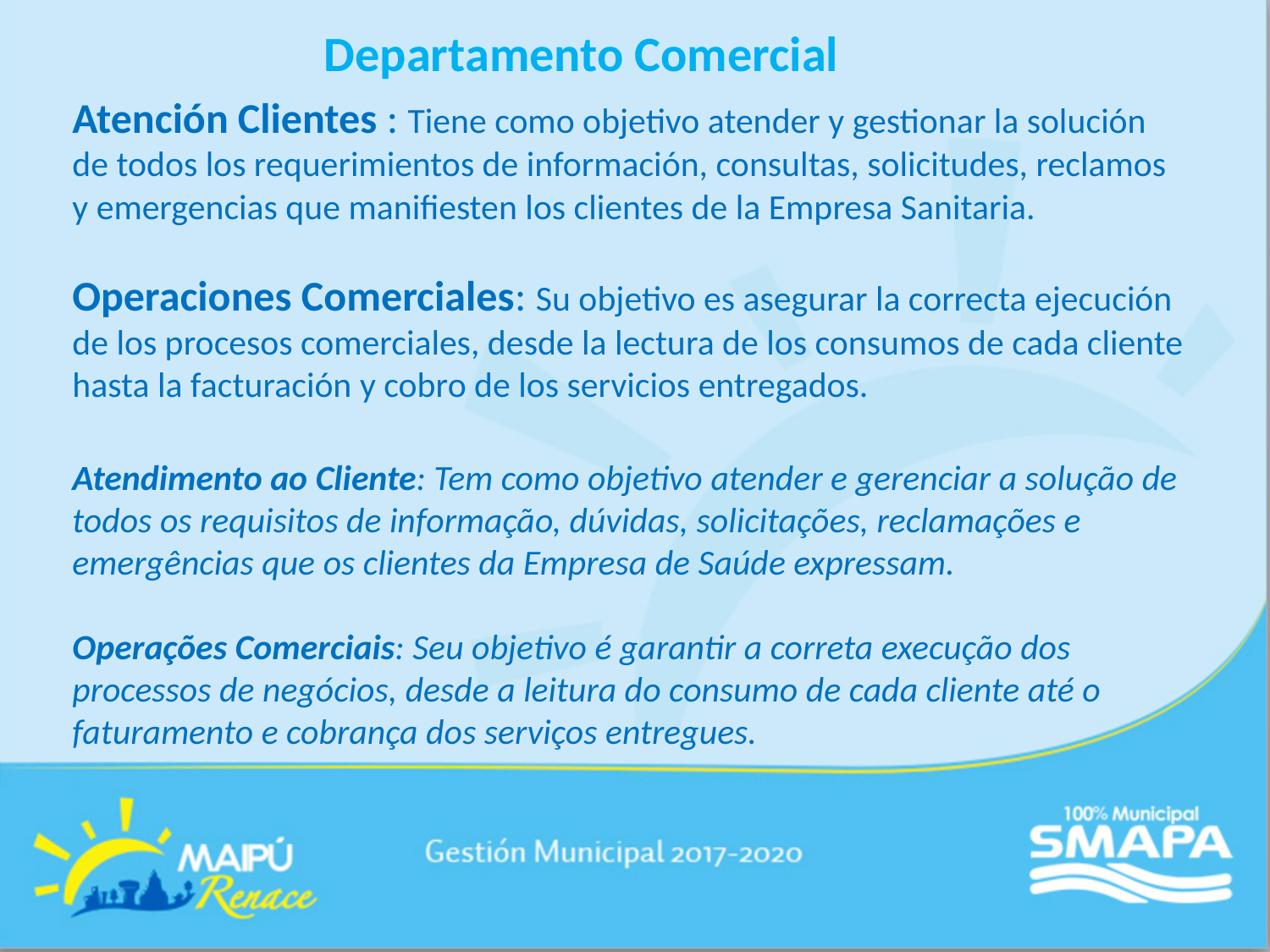

Departamento Comercial
Atención Clientes : Tiene como objetivo atender y gestionar la solución de todos los requerimientos de información, consultas, solicitudes, reclamos y emergencias que manifiesten los clientes de la Empresa Sanitaria.

Operaciones Comerciales: Su objetivo es asegurar la correcta ejecución de los procesos comerciales, desde la lectura de los consumos de cada cliente hasta la facturación y cobro de los servicios entregados.

Atendimento ao Cliente: Tem como objetivo atender e gerenciar a solução de todos os requisitos de informação, dúvidas, solicitações, reclamações e emergências que os clientes da Empresa de Saúde expressam.
Operações Comerciais: Seu objetivo é garantir a correta execução dos processos de negócios, desde a leitura do consumo de cada cliente até o faturamento e cobrança dos serviços entregues.